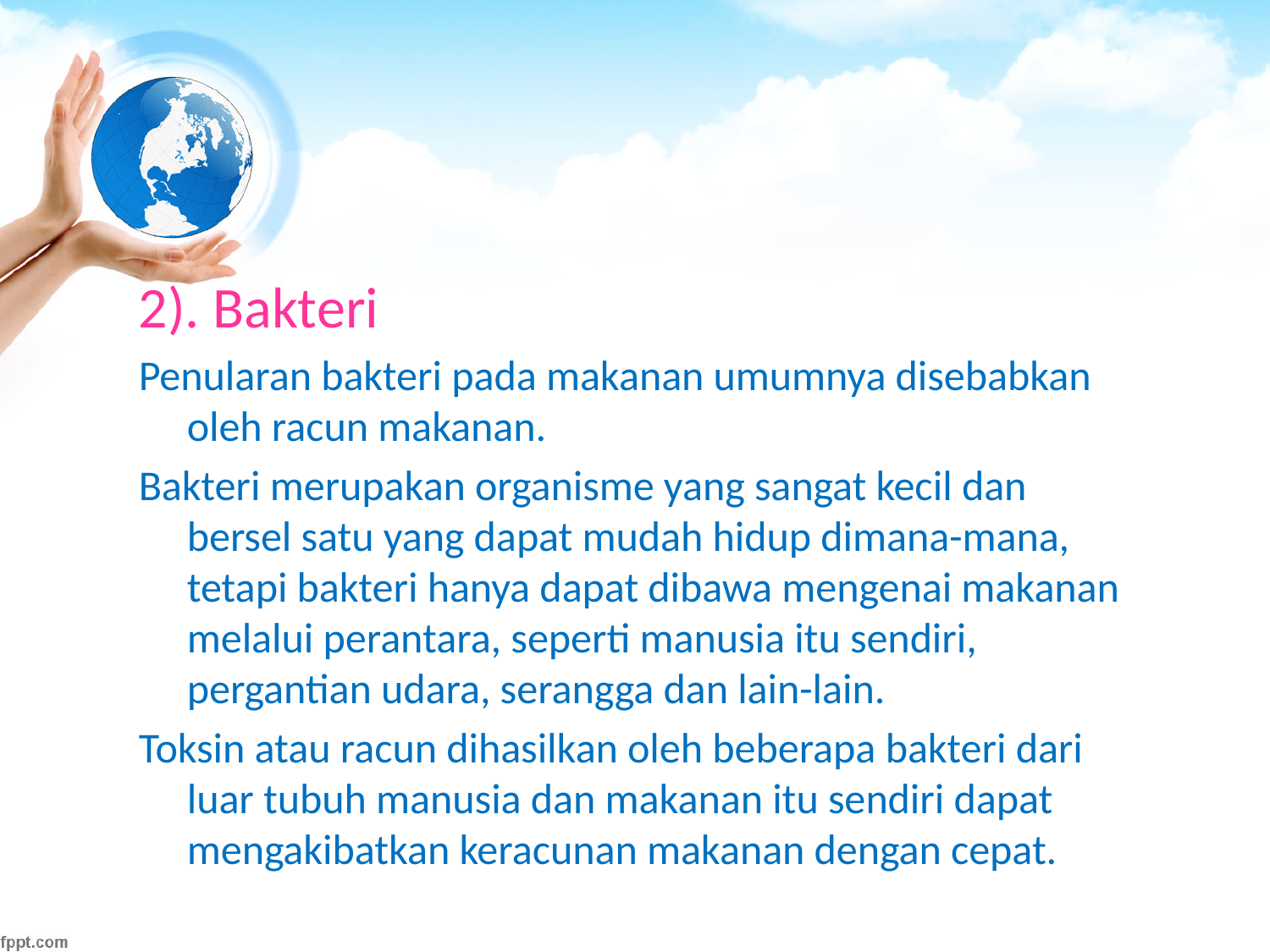

#
2). Bakteri
Penularan bakteri pada makanan umumnya disebabkan oleh racun makanan.
Bakteri merupakan organisme yang sangat kecil dan bersel satu yang dapat mudah hidup dimana-mana, tetapi bakteri hanya dapat dibawa mengenai makanan melalui perantara, seperti manusia itu sendiri, pergantian udara, serangga dan lain-lain.
Toksin atau racun dihasilkan oleh beberapa bakteri dari luar tubuh manusia dan makanan itu sendiri dapat mengakibatkan keracunan makanan dengan cepat.